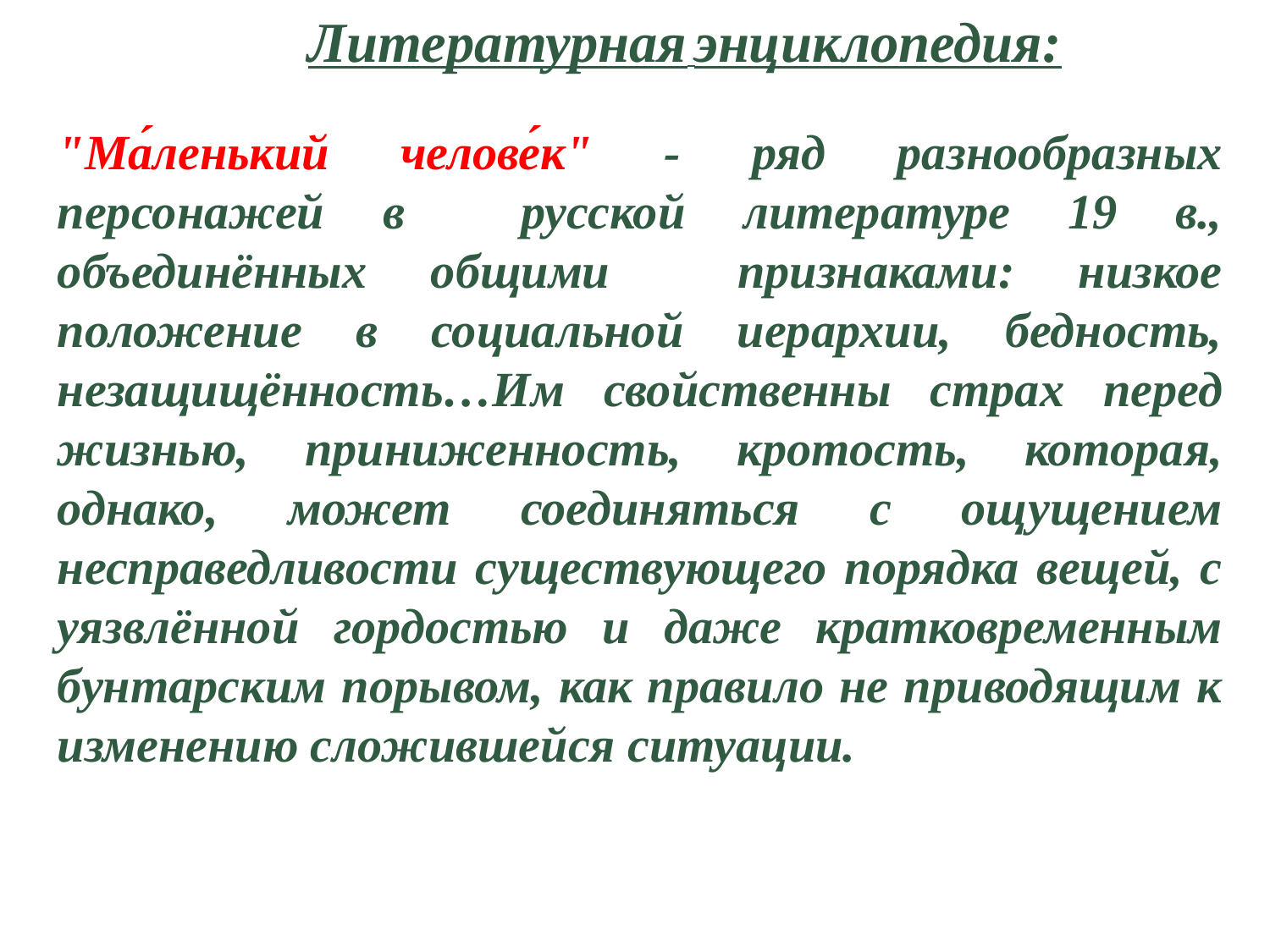

Литературная энциклопедия:

"Ма́ленький челове́к" - ряд разнообразных персонажей в  русской литературе 19 в., объединённых общими  признаками: низкое положение в социальной иерархии, бедность, незащищённость…Им свойственны страх перед жизнью, приниженность, кротость, которая, однако, может соединяться с ощущением несправедливости существующего порядка вещей, с уязвлённой гордостью и даже кратковременным бунтарским порывом, как правило не приводящим к изменению сложившейся ситуации.